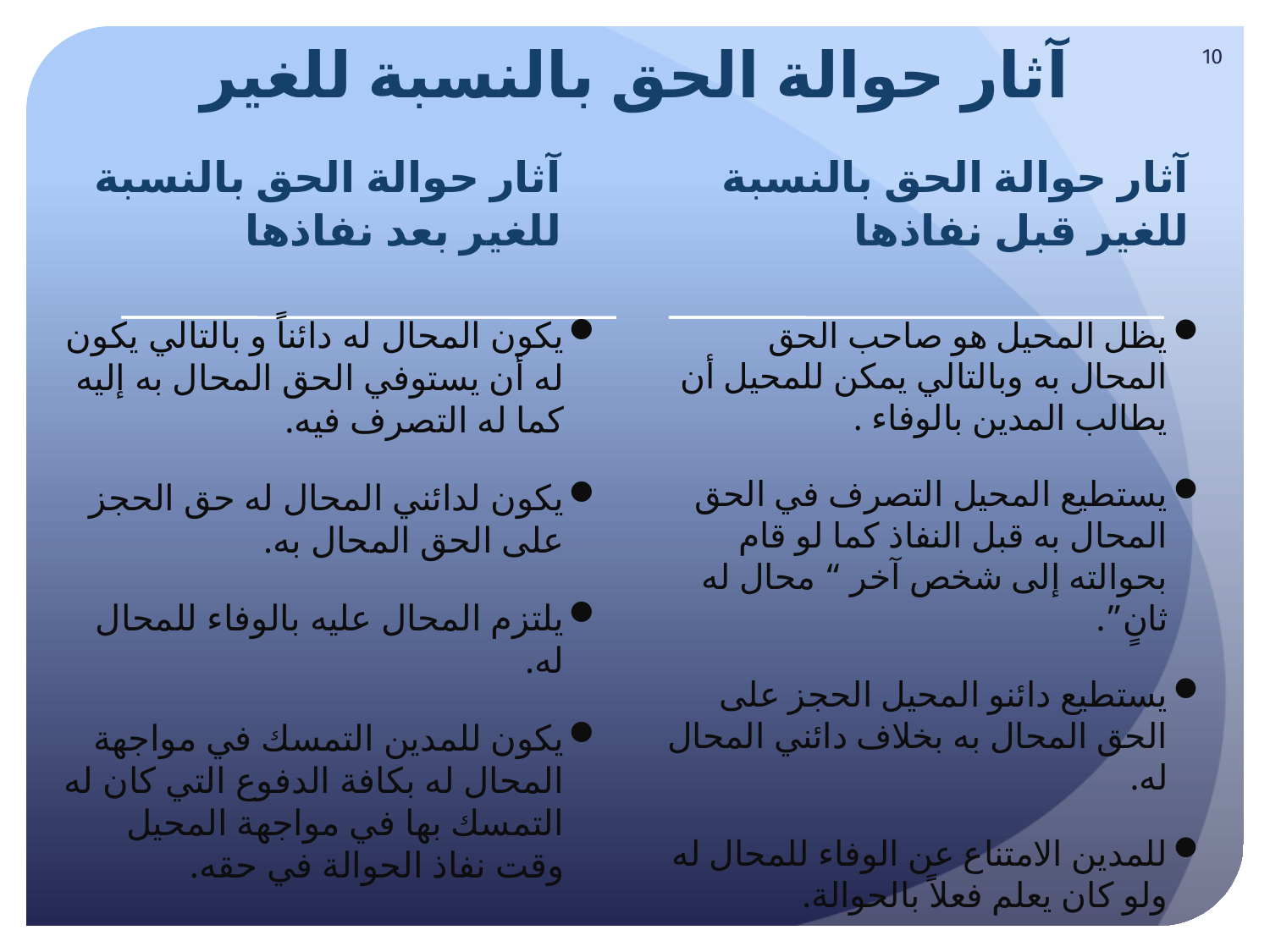

# آثار حوالة الحق بالنسبة للغير
10
آثار حوالة الحق بالنسبة للغير بعد نفاذها
آثار حوالة الحق بالنسبة للغير قبل نفاذها
يكون المحال له دائناً و بالتالي يكون له أن يستوفي الحق المحال به إليه كما له التصرف فيه.
يكون لدائني المحال له حق الحجز على الحق المحال به.
يلتزم المحال عليه بالوفاء للمحال له.
يكون للمدين التمسك في مواجهة المحال له بكافة الدفوع التي كان له التمسك بها في مواجهة المحيل وقت نفاذ الحوالة في حقه.
يظل المحيل هو صاحب الحق المحال به وبالتالي يمكن للمحيل أن يطالب المدين بالوفاء .
يستطيع المحيل التصرف في الحق المحال به قبل النفاذ كما لو قام بحوالته إلى شخص آخر “ محال له ثانٍ”.
يستطيع دائنو المحيل الحجز على الحق المحال به بخلاف دائني المحال له.
للمدين الامتناع عن الوفاء للمحال له ولو كان يعلم فعلاً بالحوالة.